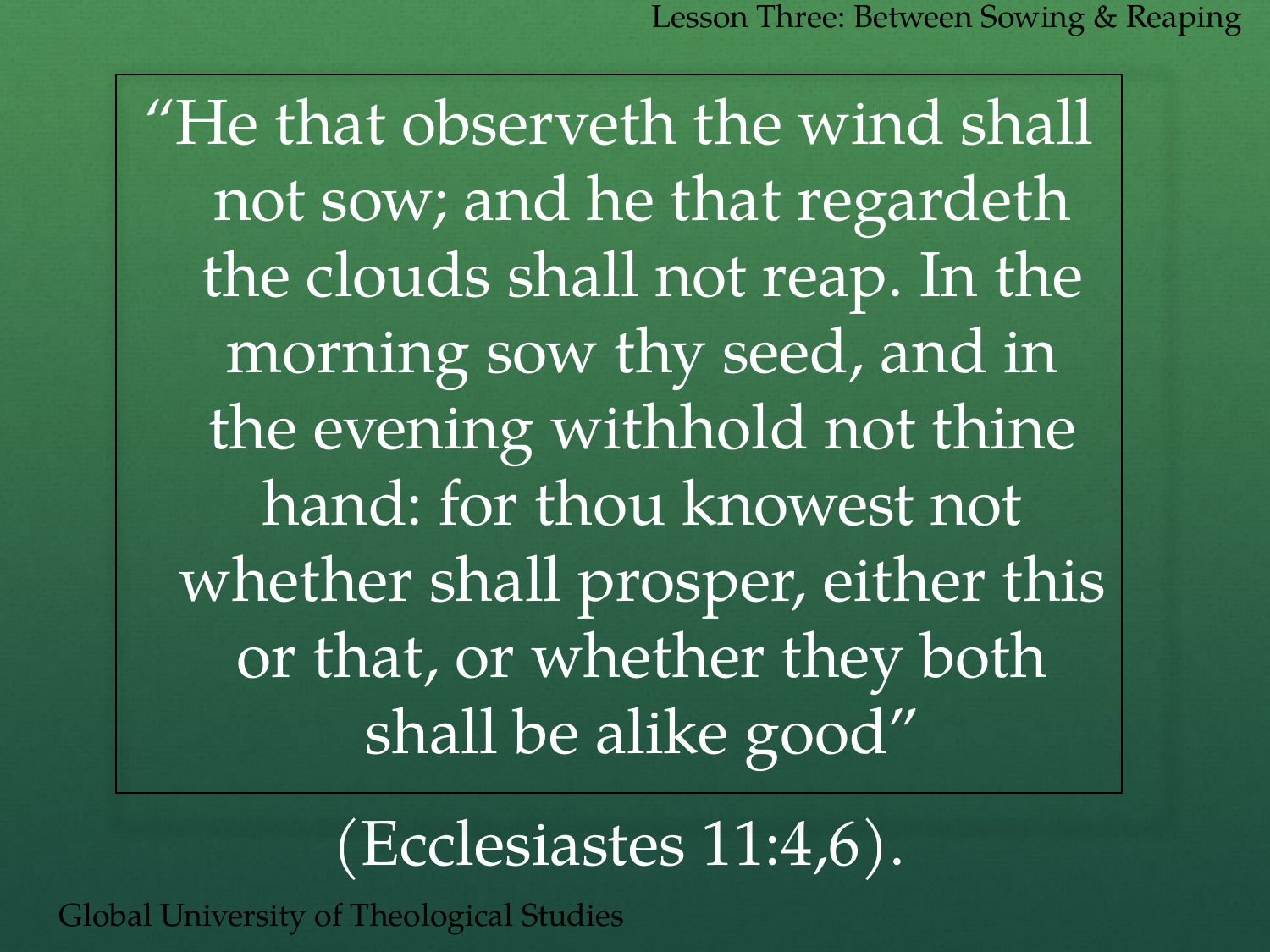

Lesson Three: Between Sowing & Reaping

“He that observeth the wind shall not sow; and he that regardeth the clouds shall not reap. In the morning sow thy seed, and in the evening withhold not thine hand: for thou knowest not whether shall prosper, either this or that, or whether they both shall be alike good”
(Ecclesiastes 11:4,6).

Global University of Theological Studies